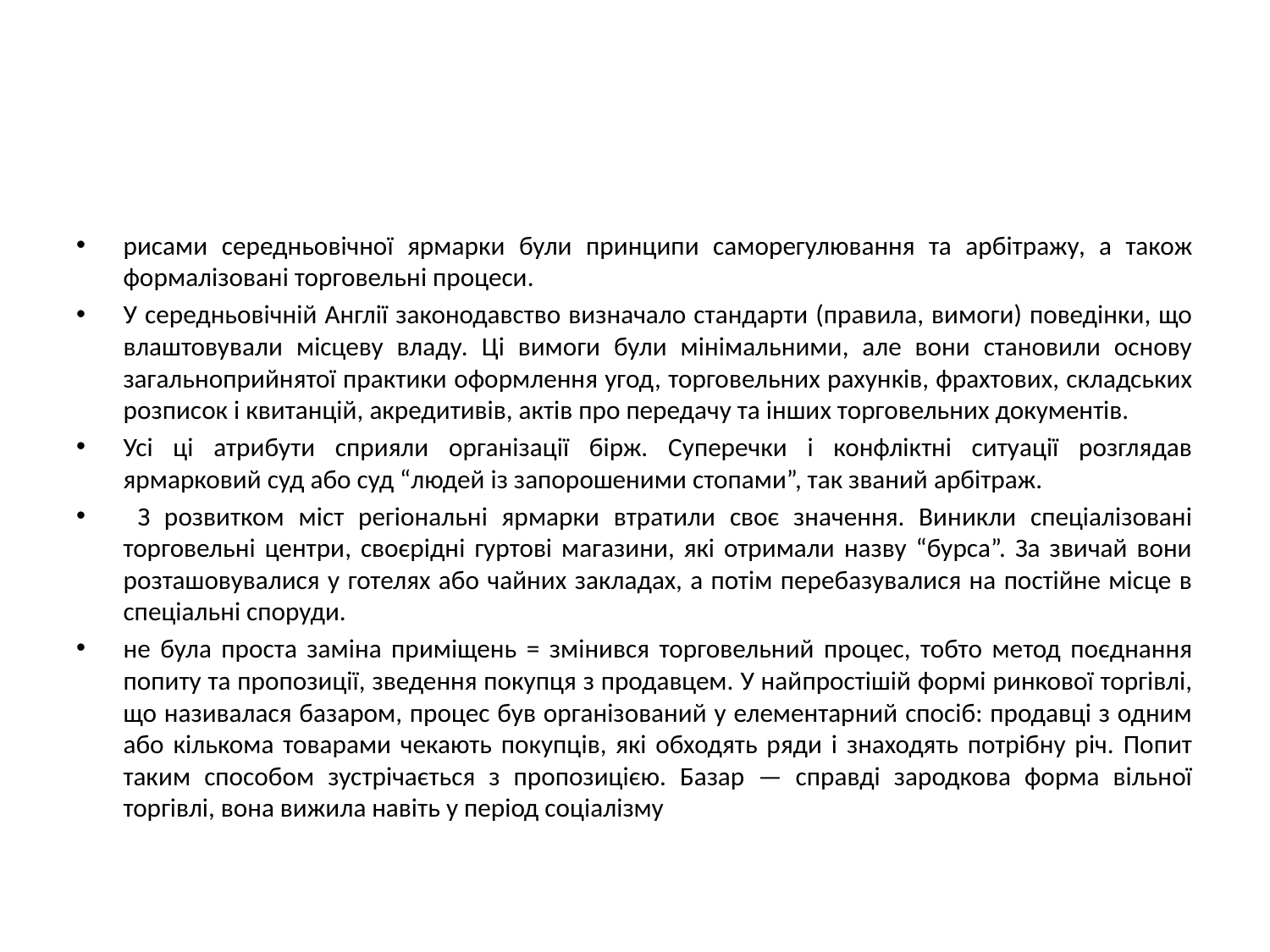

#
рисами середньовічної ярмарки були принципи саморегулювання та арбітражу, а також формалізовані торговельні процеси.
У середньовічній Англії законодавство визначало стандарти (правила, вимоги) поведінки, що влаштовували місцеву владу. Ці вимоги були мінімальними, але вони становили основу загальноприйнятої практики оформлення угод, торговельних рахунків, фрахтових, складських розписок і квитанцій, акредитивів, актів про передачу та інших торговельних документів.
Усі ці атрибути сприяли організації бірж. Суперечки і конфліктні ситуації розглядав ярмарковий суд або суд “людей із запорошеними стопами”, так званий арбітраж.
 З розвитком міст регіональні ярмарки втратили своє значення. Виникли спеціалізовані торговельні центри, своєрідні гуртові магазини, які отримали назву “бурса”. За звичай вони розташовувалися у готелях або чайних закладах, а потім перебазувалися на постійне місце в спеціальні споруди.
не була проста заміна приміщень = змінився торговельний процес, тобто метод поєднання попиту та пропозиції, зведення покупця з продавцем. У найпростішій формі ринкової торгівлі, що називалася базаром, процес був організований у елементарний спосіб: продавці з одним або кількома товарами чекають покупців, які обходять ряди і знаходять потрібну річ. Попит таким способом зустрічається з пропозицією. Базар — справді зародкова форма вільної торгівлі, вона вижила навіть у період соціалізму